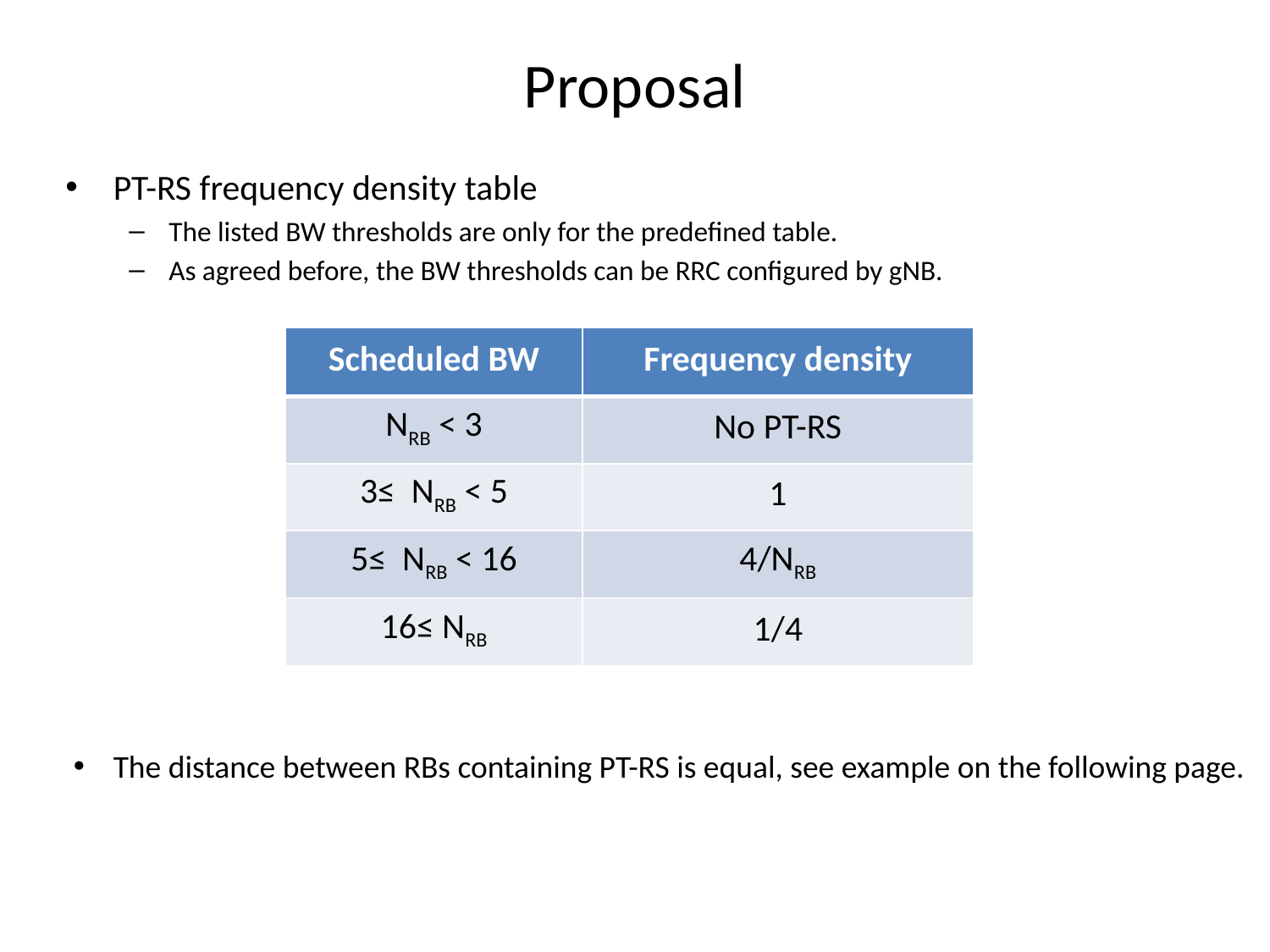

# Proposal
PT-RS frequency density table
The listed BW thresholds are only for the predefined table.
As agreed before, the BW thresholds can be RRC configured by gNB.

| Scheduled BW | Frequency density |
| --- | --- |
| NRB < 3 | No PT-RS |
| 3≤ NRB < 5 | 1 |
| 5≤ NRB < 16 | 4/NRB |
| 16≤ NRB | 1/4 |
The distance between RBs containing PT-RS is equal, see example on the following page.